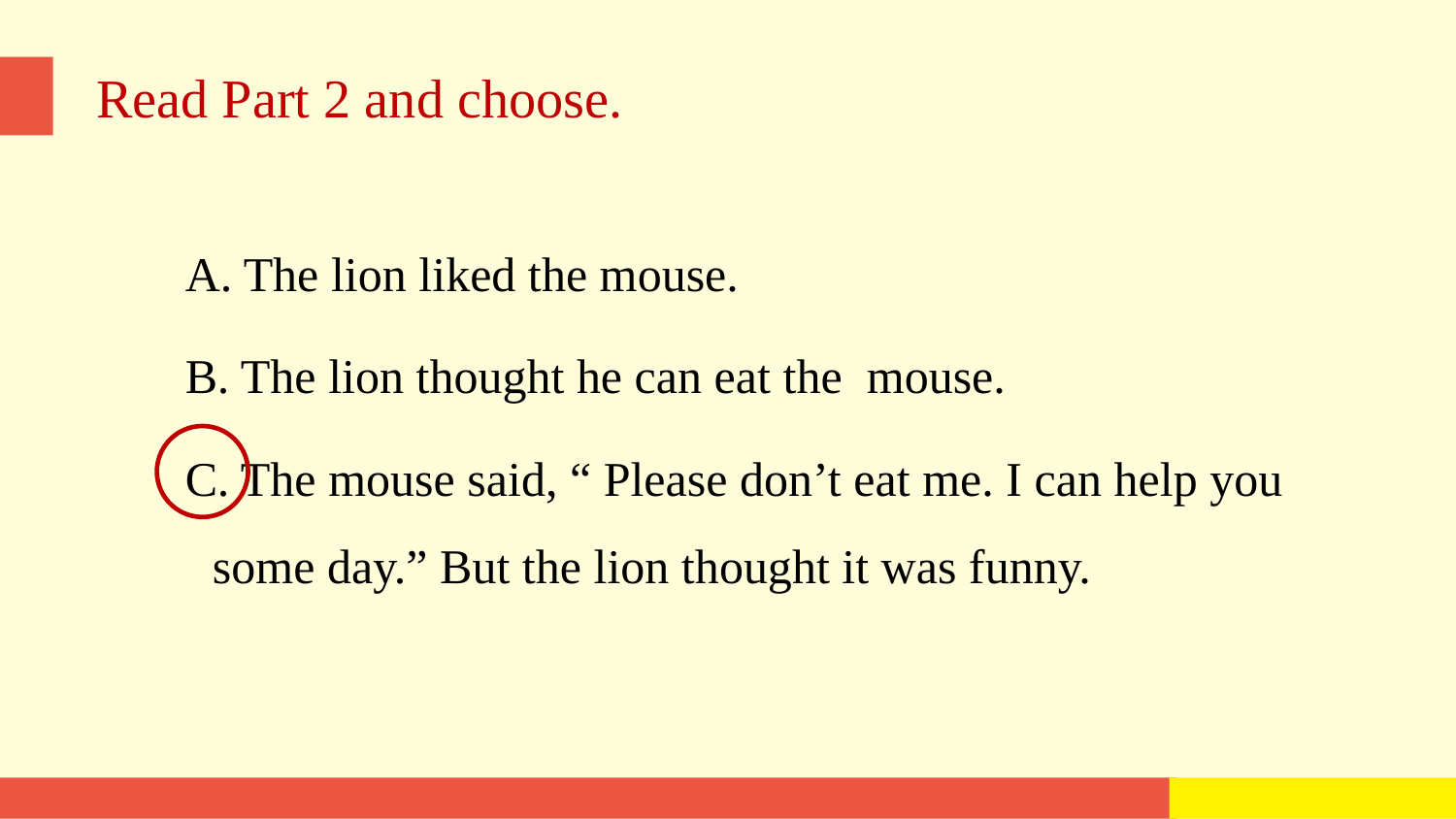

Read Part 2 and choose.
A. The lion liked the mouse.
B. The lion thought he can eat the  mouse.
C. The mouse said, “ Please don’t eat me. I can help you some day.” But the lion thought it was funny.